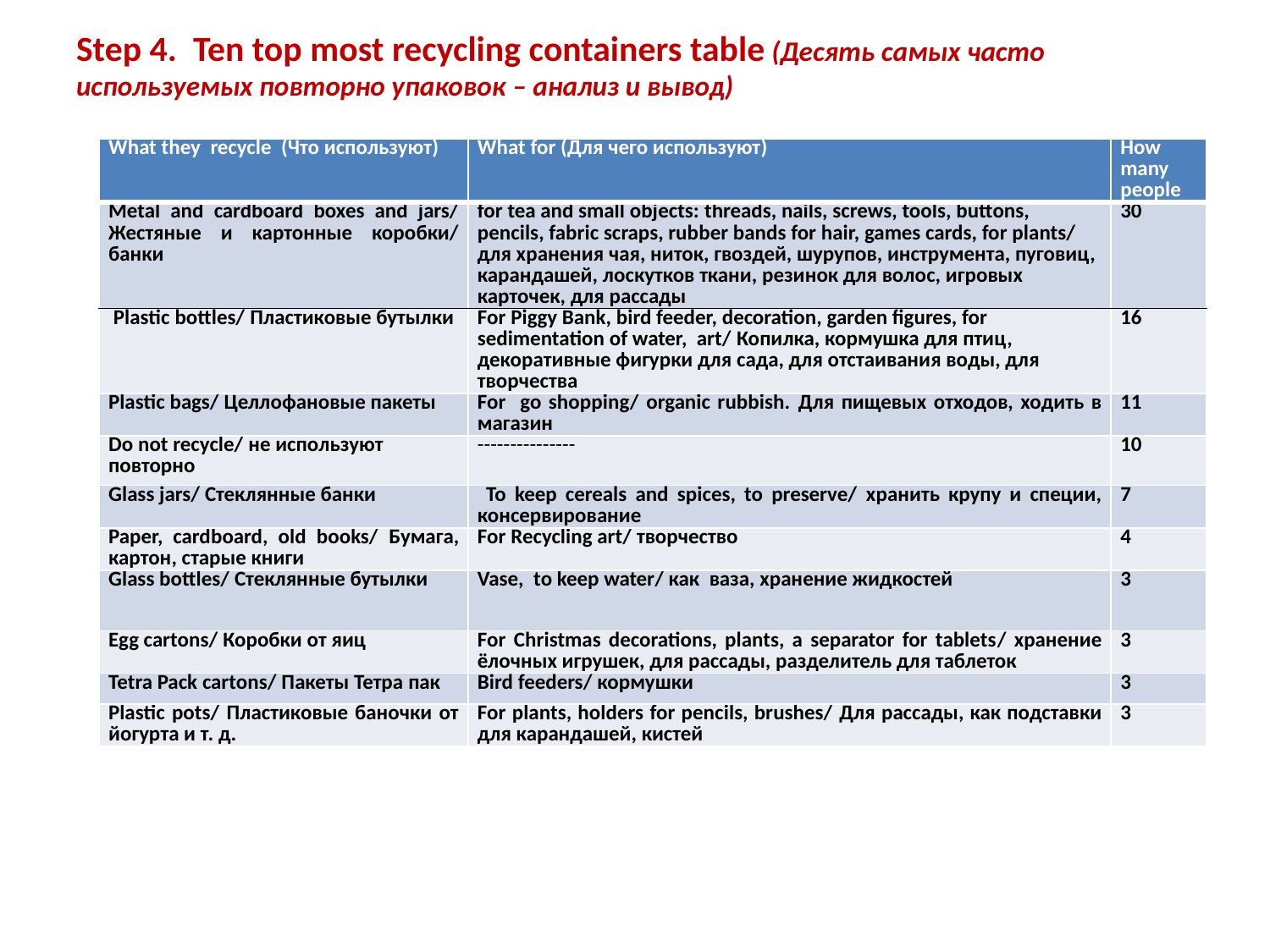

# Step 4.  Ten top most recycling containers table (Десять самых часто используемых повторно упаковок – анализ и вывод)
| What they recycle (Что используют) | What for (Для чего используют) | How many people |
| --- | --- | --- |
| Metal and cardboard boxes and jars/ Жестяные и картонные коробки/ банки | for tea and small objects: threads, nails, screws, tools, buttons, pencils, fabric scraps, rubber bands for hair, games cards, for plants/ для хранения чая, ниток, гвоздей, шурупов, инструмента, пуговиц, карандашей, лоскутков ткани, резинок для волос, игровых карточек, для рассады | 30 |
| Plastic bottles/ Пластиковые бутылки | For Piggy Bank, bird feeder, decoration, garden figures, for sedimentation of water, art/ Копилка, кормушка для птиц, декоративные фигурки для сада, для отстаивания воды, для творчества | 16 |
| Plastic bags/ Целлофановые пакеты | For go shopping/ organic rubbish. Для пищевых отходов, ходить в магазин | 11 |
| Do not recycle/ не используют повторно | --------------- | 10 |
| Glass jars/ Стеклянные банки | To keep cereals and spices, to preserve/ xранить крупу и специи, консервирование | 7 |
| Paper, cardboard, old books/ Бумага, картон, старые книги | For Recycling art/ творчество | 4 |
| Glass bottles/ Стеклянные бутылки | Vase, to keep water/ как ваза, хранение жидкостей | 3 |
| Egg cartons/ Коробки от яиц | For Christmas decorations, plants, a separator for tablets/ xранение ёлочных игрушек, для рассады, разделитель для таблеток | 3 |
| Tetra Pack cartons/ Пакеты Тетра пак | Bird feeders/ кормушки | 3 |
| Plastic pots/ Пластиковые баночки от йогурта и т. д. | For plants, holders for pencils, brushes/ Для рассады, как подставки для карандашей, кистей | 3 |